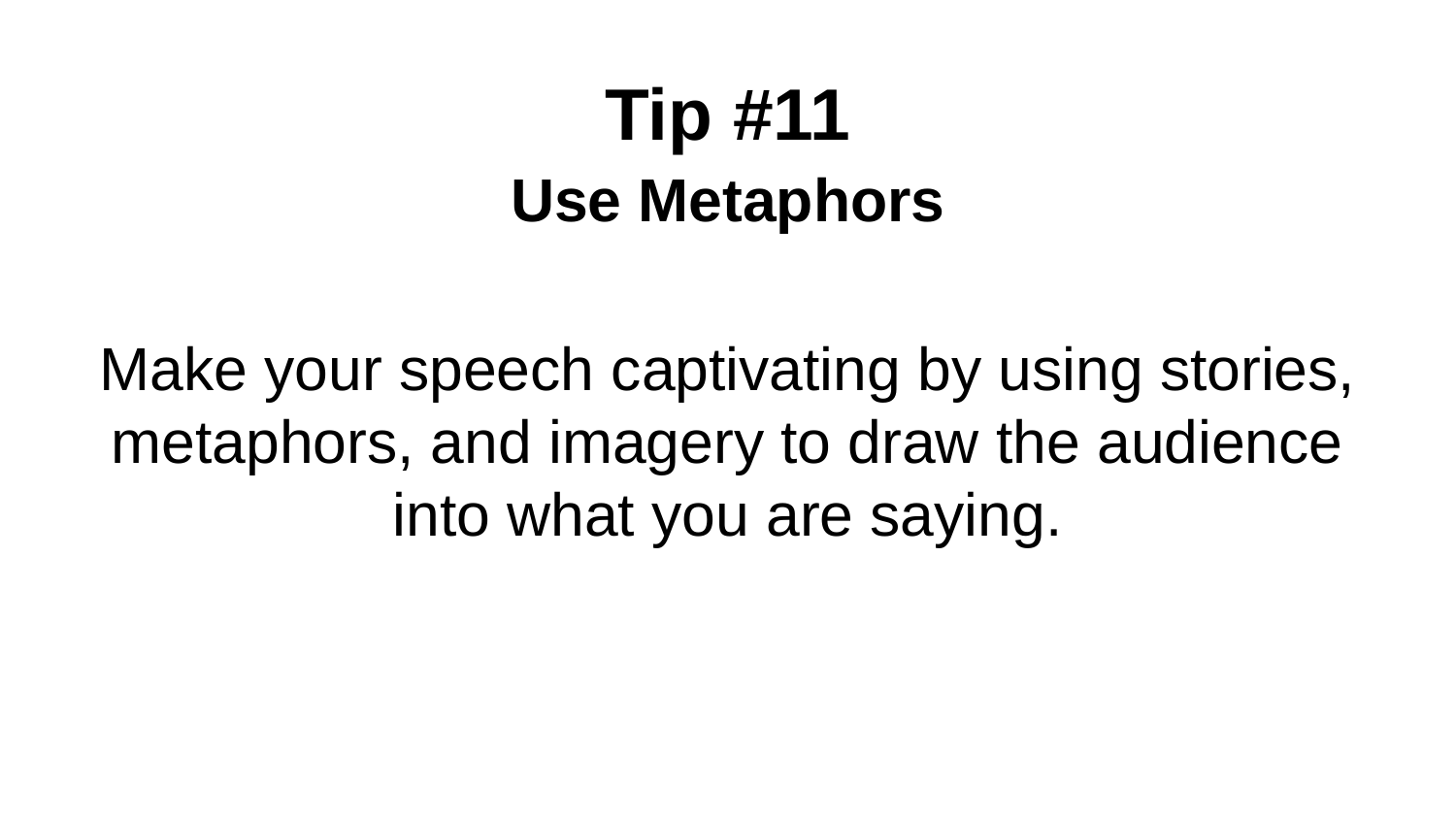

# Tip #11

Use Metaphors

Make your speech captivating by using stories, metaphors, and imagery to draw the audience into what you are saying.